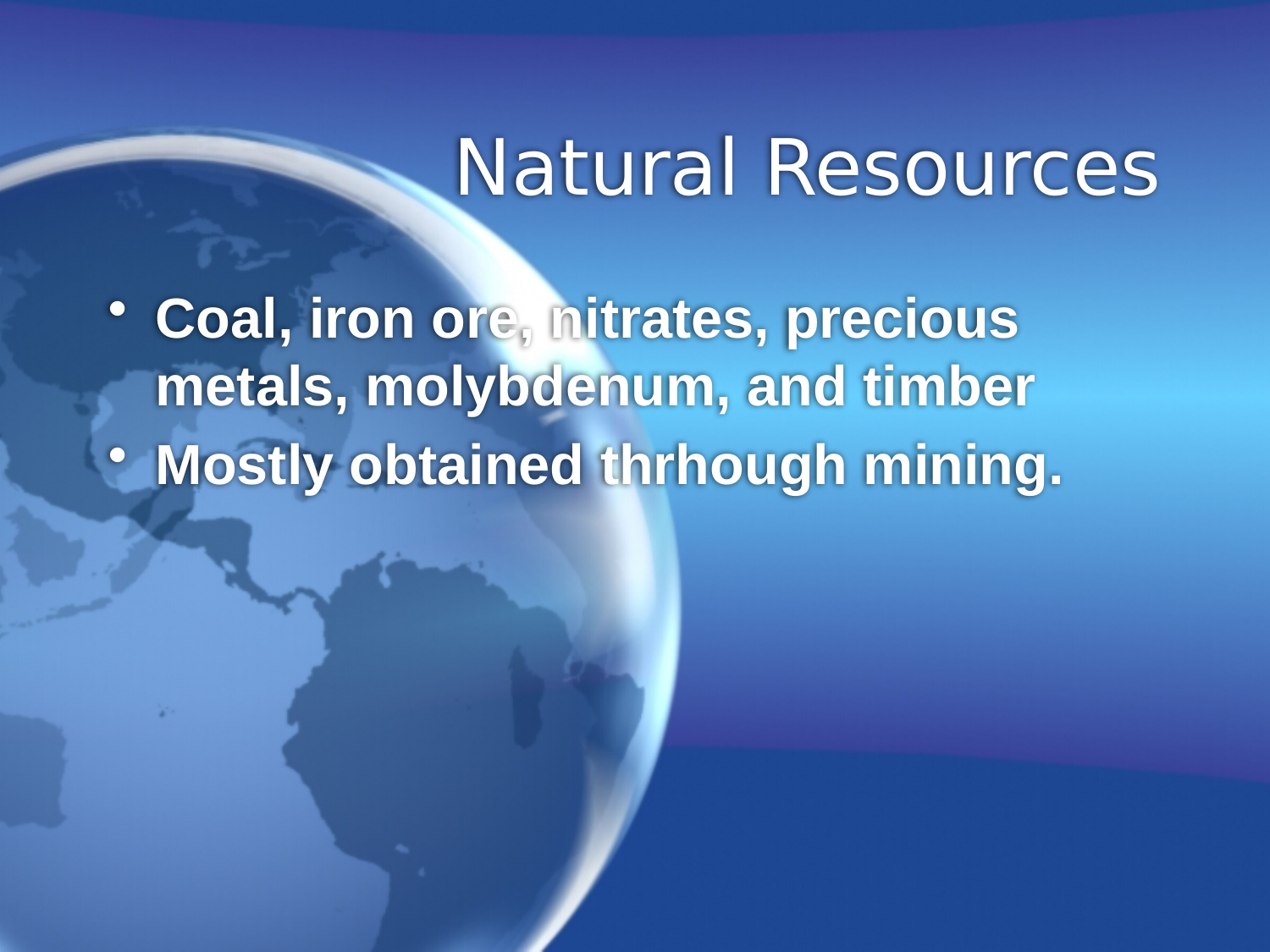

# Natural Resources
Coal, iron ore, nitrates, precious metals, molybdenum, and timber
Mostly obtained thrhough mining.